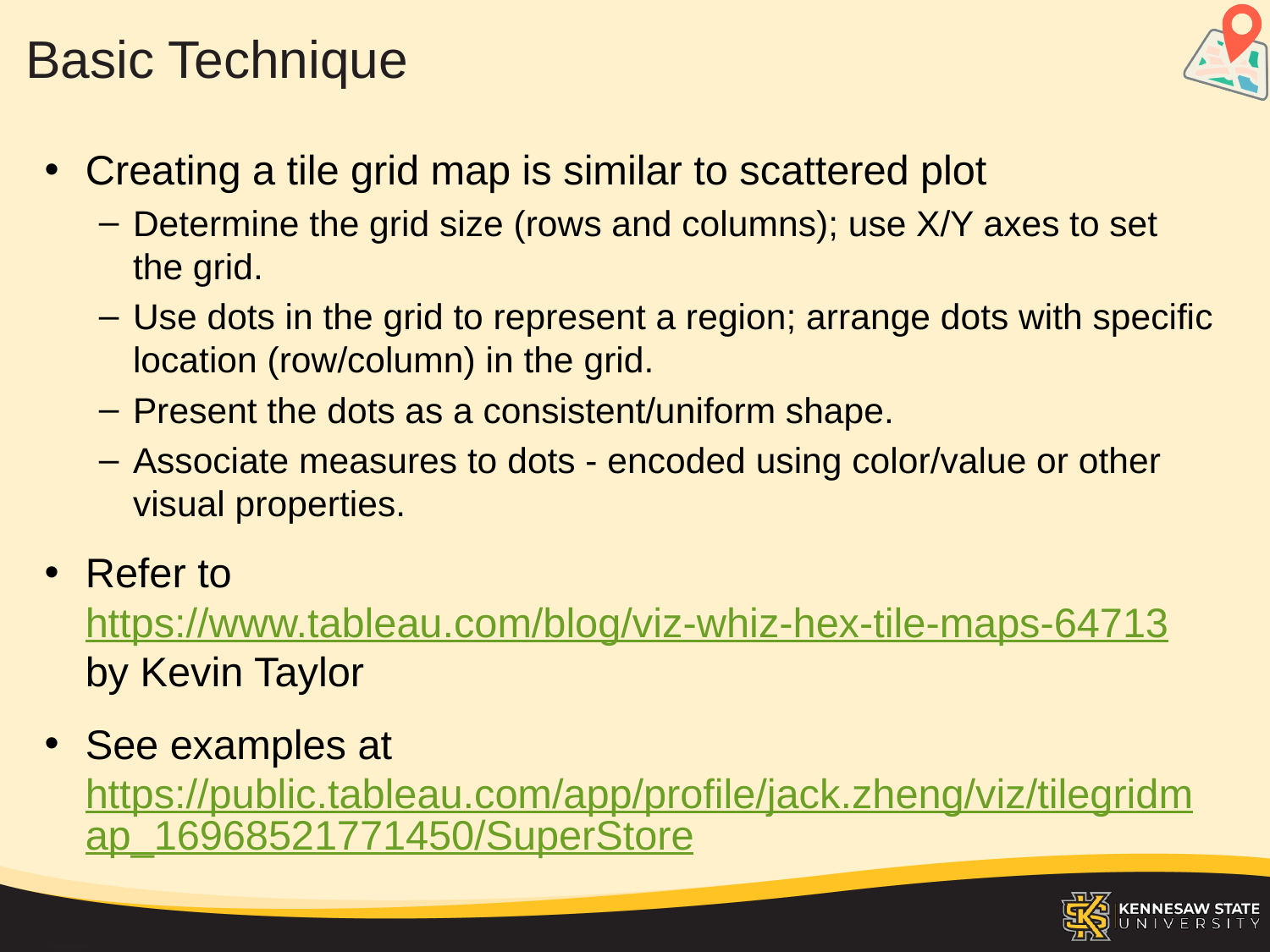

# Basic Technique
Creating a tile grid map is similar to scattered plot
Determine the grid size (rows and columns); use X/Y axes to set the grid.
Use dots in the grid to represent a region; arrange dots with specific location (row/column) in the grid.
Present the dots as a consistent/uniform shape.
Associate measures to dots - encoded using color/value or other visual properties.
Refer to https://www.tableau.com/blog/viz-whiz-hex-tile-maps-64713 by Kevin Taylor
See examples at https://public.tableau.com/app/profile/jack.zheng/viz/tilegridmap_16968521771450/SuperStore